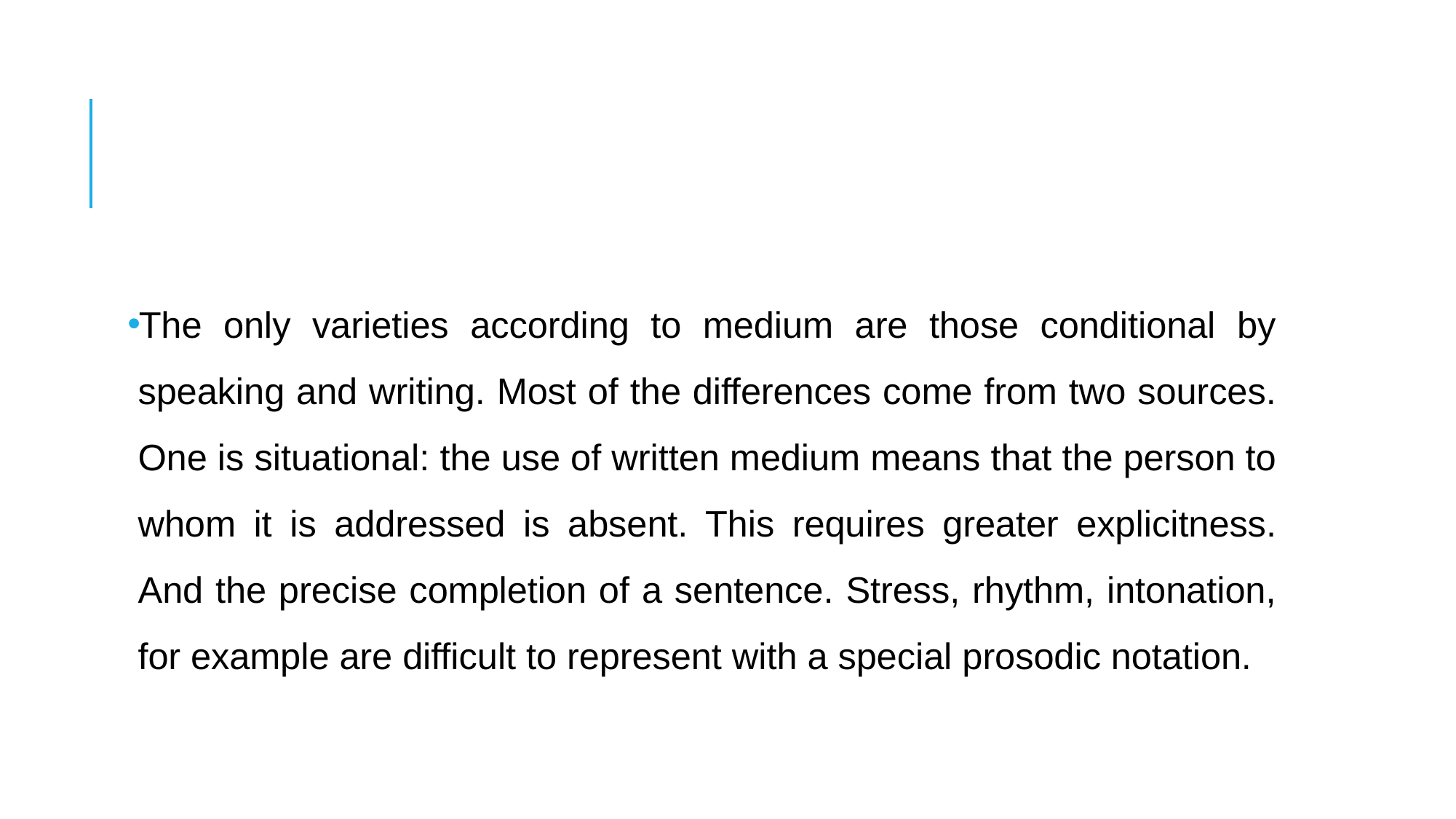

#
The only varieties according to medium are those conditional by speaking and writing. Most of the differences come from two sources. One is situational: the use of written medium means that the person to whom it is addressed is absent. This requires greater explicitness. And the precise completion of a sentence. Stress, rhythm, intonation, for example are difficult to represent with a special prosodic notation.